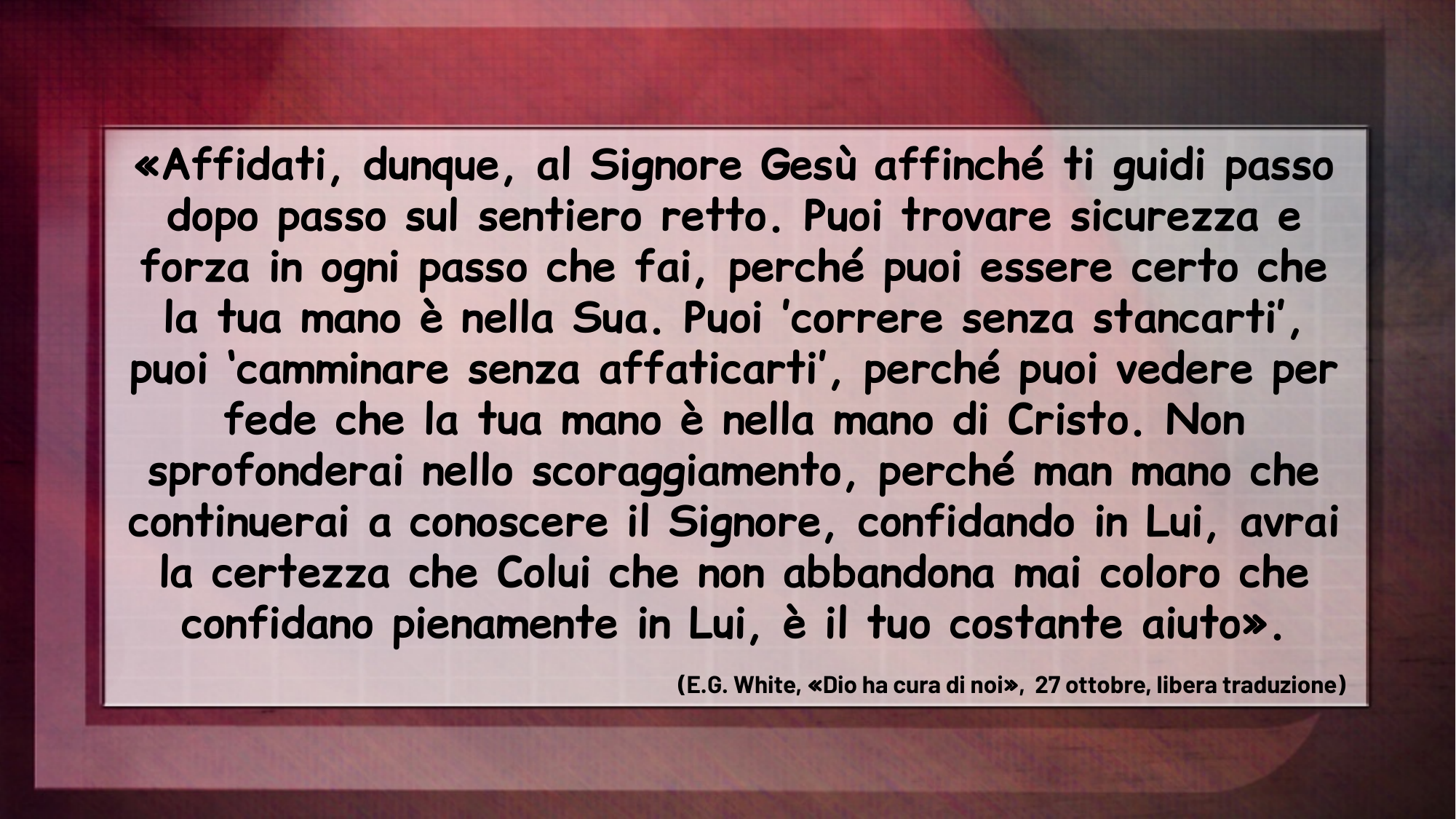

«Affidati, dunque, al Signore Gesù affinché ti guidi passo dopo passo sul sentiero retto. Puoi trovare sicurezza e forza in ogni passo che fai, perché puoi essere certo che la tua mano è nella Sua. Puoi ’correre senza stancarti’, puoi ‘camminare senza affaticarti’, perché puoi vedere per fede che la tua mano è nella mano di Cristo. Non sprofonderai nello scoraggiamento, perché man mano che continuerai a conoscere il Signore, confidando in Lui, avrai la certezza che Colui che non abbandona mai coloro che confidano pienamente in Lui, è il tuo costante aiuto».
(E.G. White, «Dio ha cura di noi»,  27 ottobre, libera traduzione)